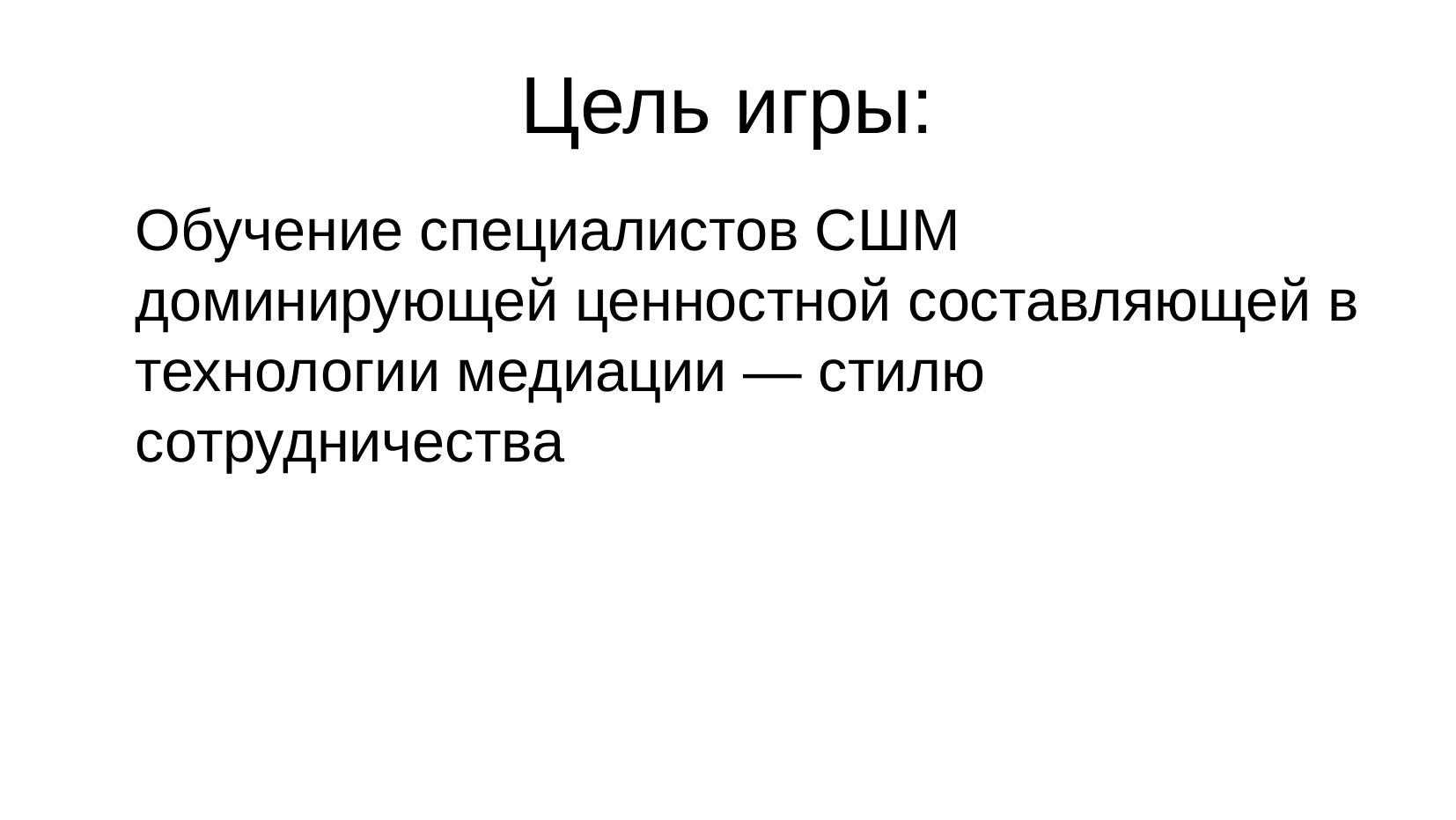

# Цель игры:
Обучение специалистов СШМ доминирующей ценностной составляющей в технологии медиации — стилю сотрудничества